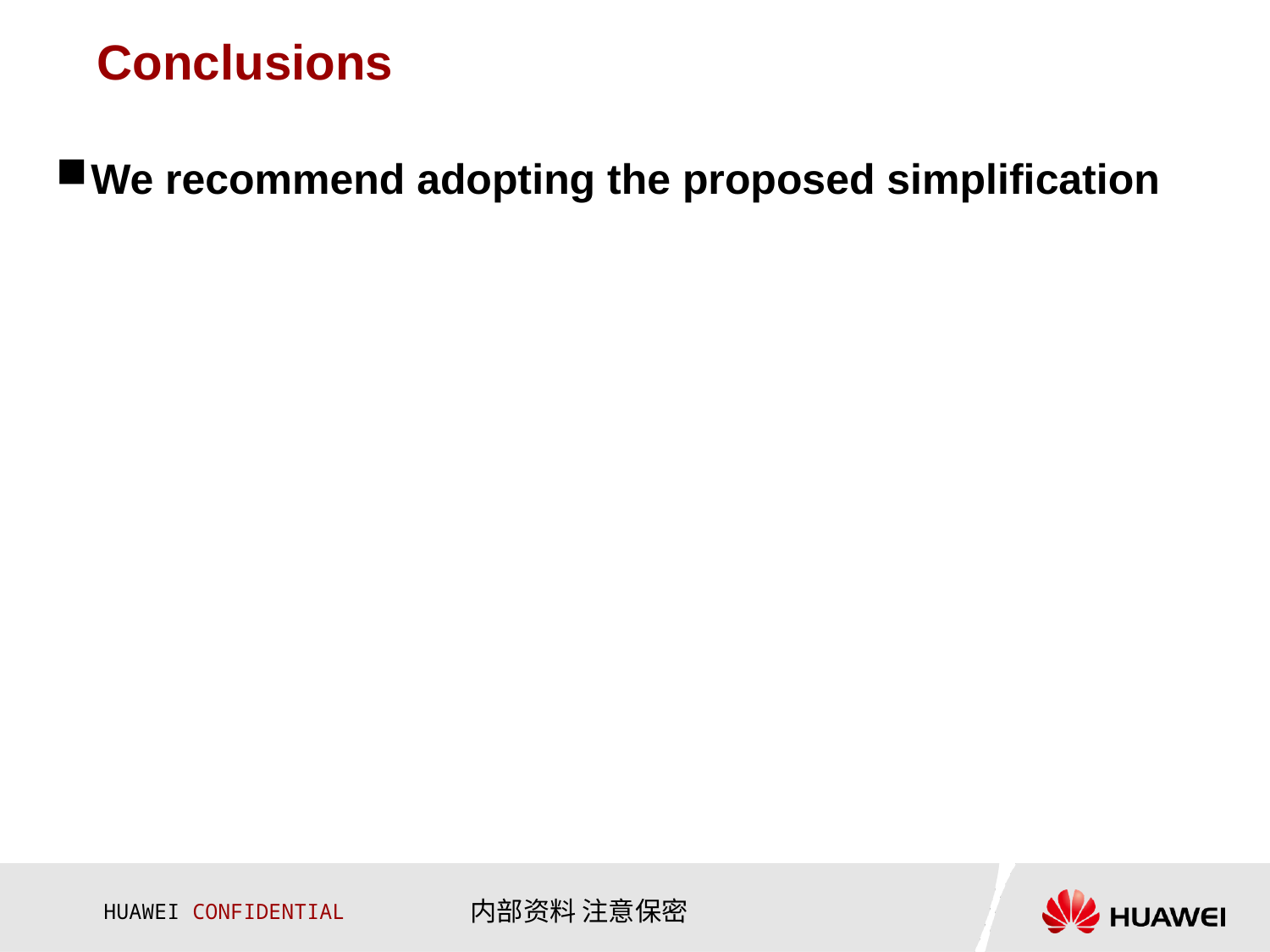

# Conclusions
We recommend adopting the proposed simplification